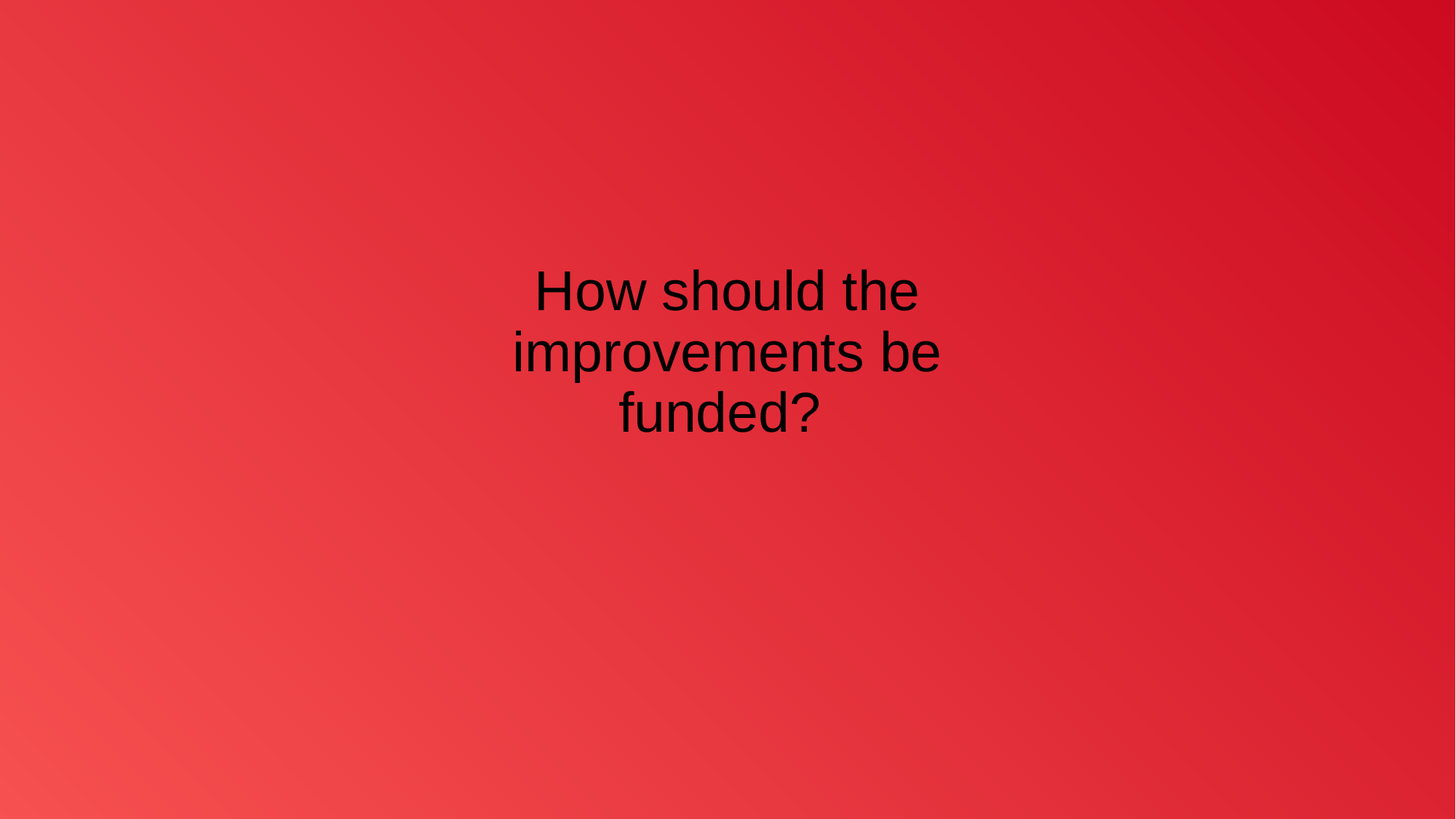

# How should the improvements be funded?